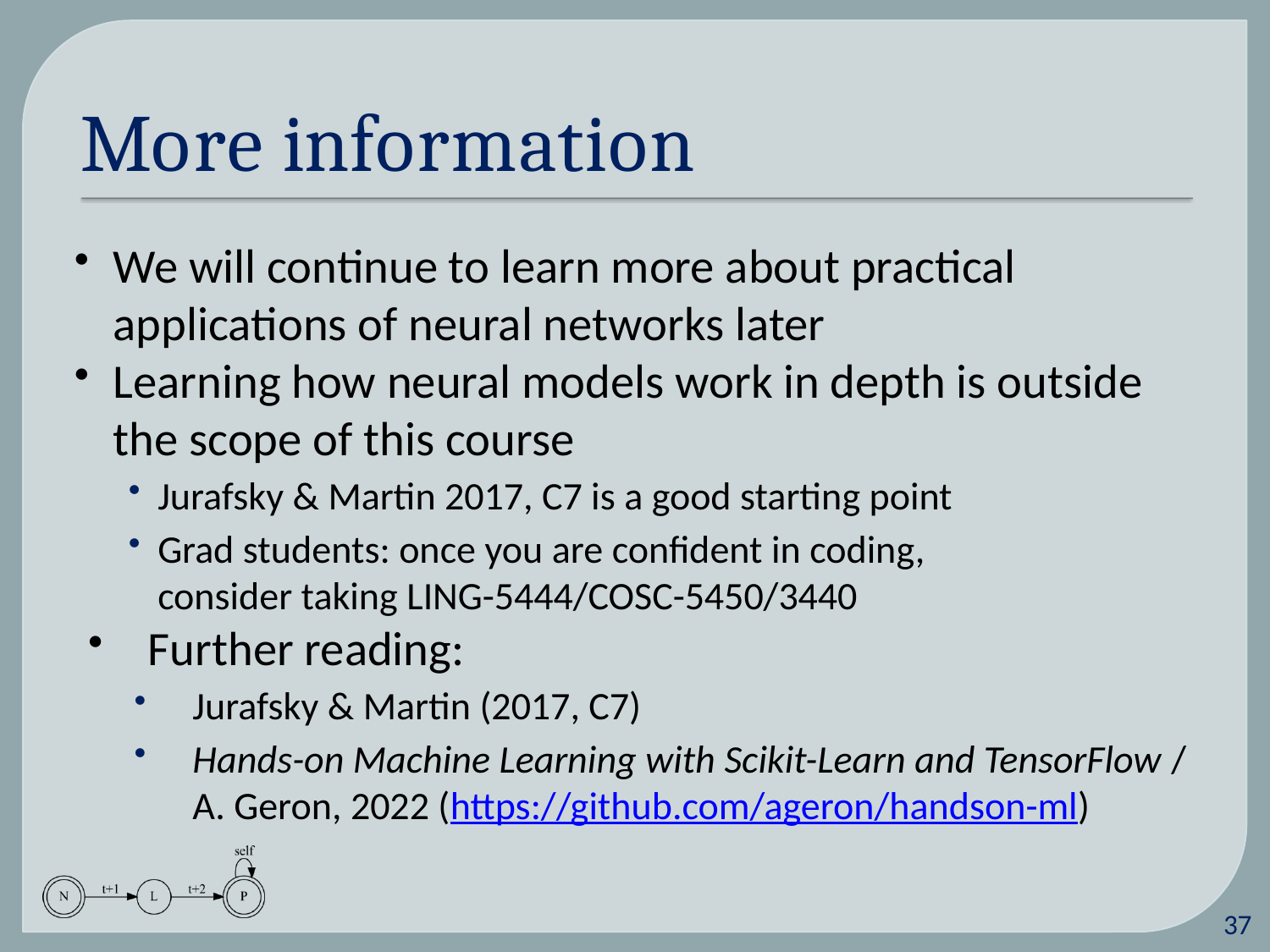

# More information
We will continue to learn more about practical applications of neural networks later
Learning how neural models work in depth is outside the scope of this course
Jurafsky & Martin 2017, C7 is a good starting point
Grad students: once you are confident in coding,
consider taking LING-5444/COSC-5450/3440
Further reading:
Jurafsky & Martin (2017, C7)
Hands-on Machine Learning with Scikit-Learn and TensorFlow / A. Geron, 2022 (https://github.com/ageron/handson-ml)

37